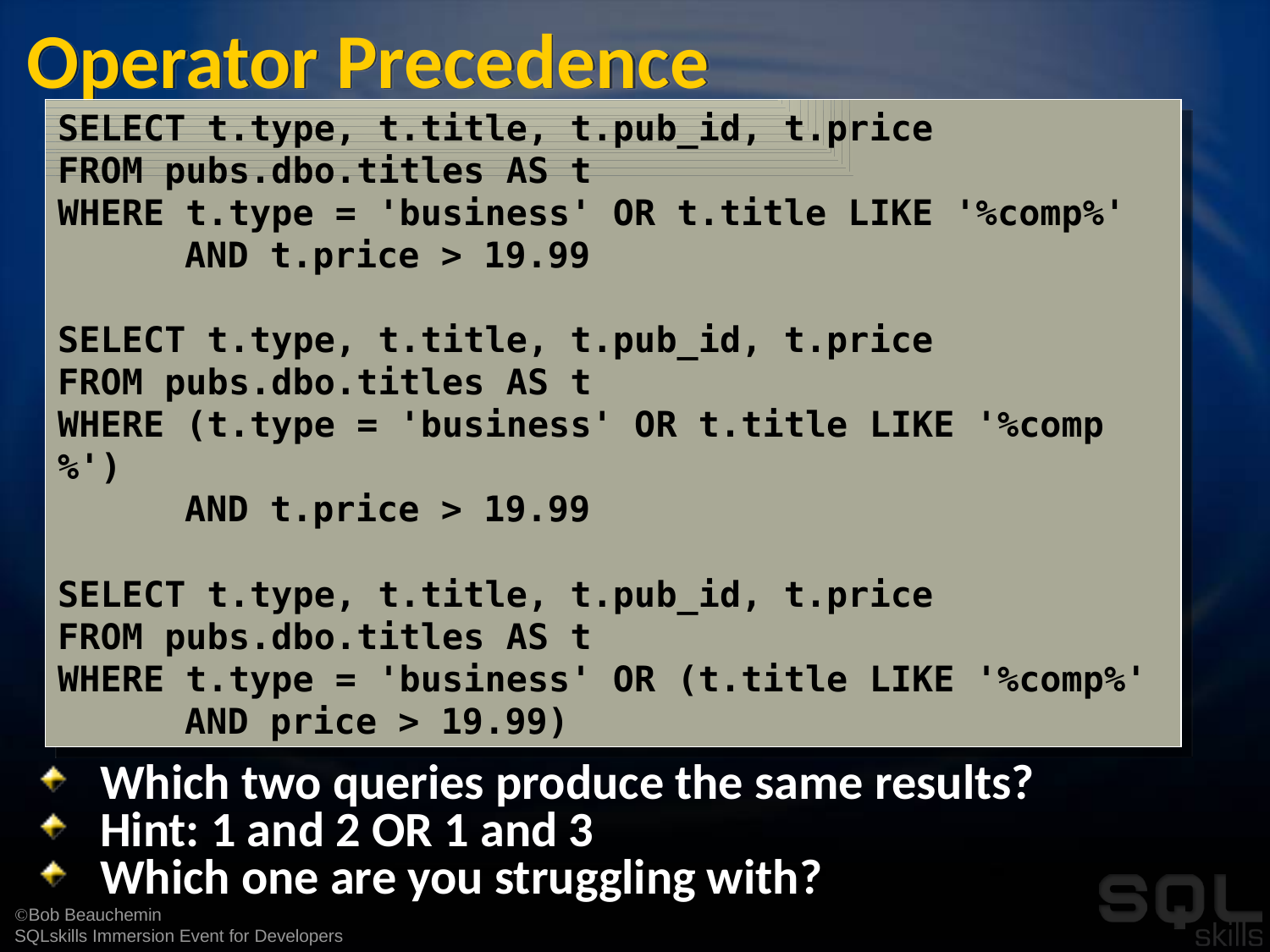

# Operator Precedence
SELECT t.type, t.title, t.pub_id, t.price
FROM pubs.dbo.titles AS t
WHERE t.type = 'business' OR t.title LIKE '%comp%'
	AND t.price > 19.99

SELECT t.type, t.title, t.pub_id, t.price
FROM pubs.dbo.titles AS t
WHERE (t.type = 'business' OR t.title LIKE '%comp%')
	AND t.price > 19.99

SELECT t.type, t.title, t.pub_id, t.price
FROM pubs.dbo.titles AS t
WHERE t.type = 'business' OR (t.title LIKE '%comp%'
	AND price > 19.99)
Which two queries produce the same results?
Hint: 1 and 2 OR 1 and 3
Which one are you struggling with?